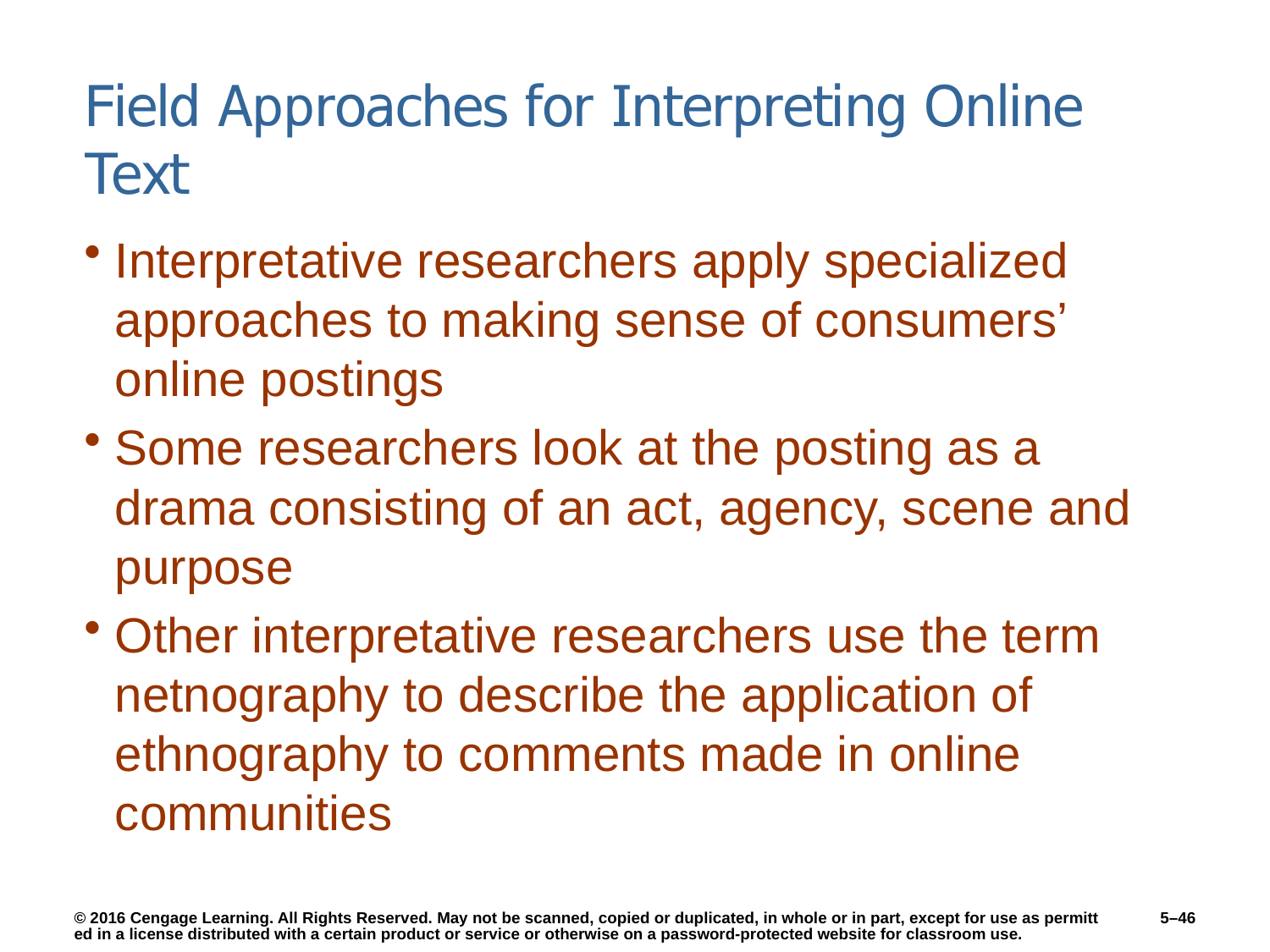

# Field Approaches for Interpreting Online Text
Interpretative researchers apply specialized approaches to making sense of consumers’ online postings
Some researchers look at the posting as a drama consisting of an act, agency, scene and purpose
Other interpretative researchers use the term netnography to describe the application of ethnography to comments made in online communities
5–46
© 2016 Cengage Learning. All Rights Reserved. May not be scanned, copied or duplicated, in whole or in part, except for use as permitted in a license distributed with a certain product or service or otherwise on a password-protected website for classroom use.